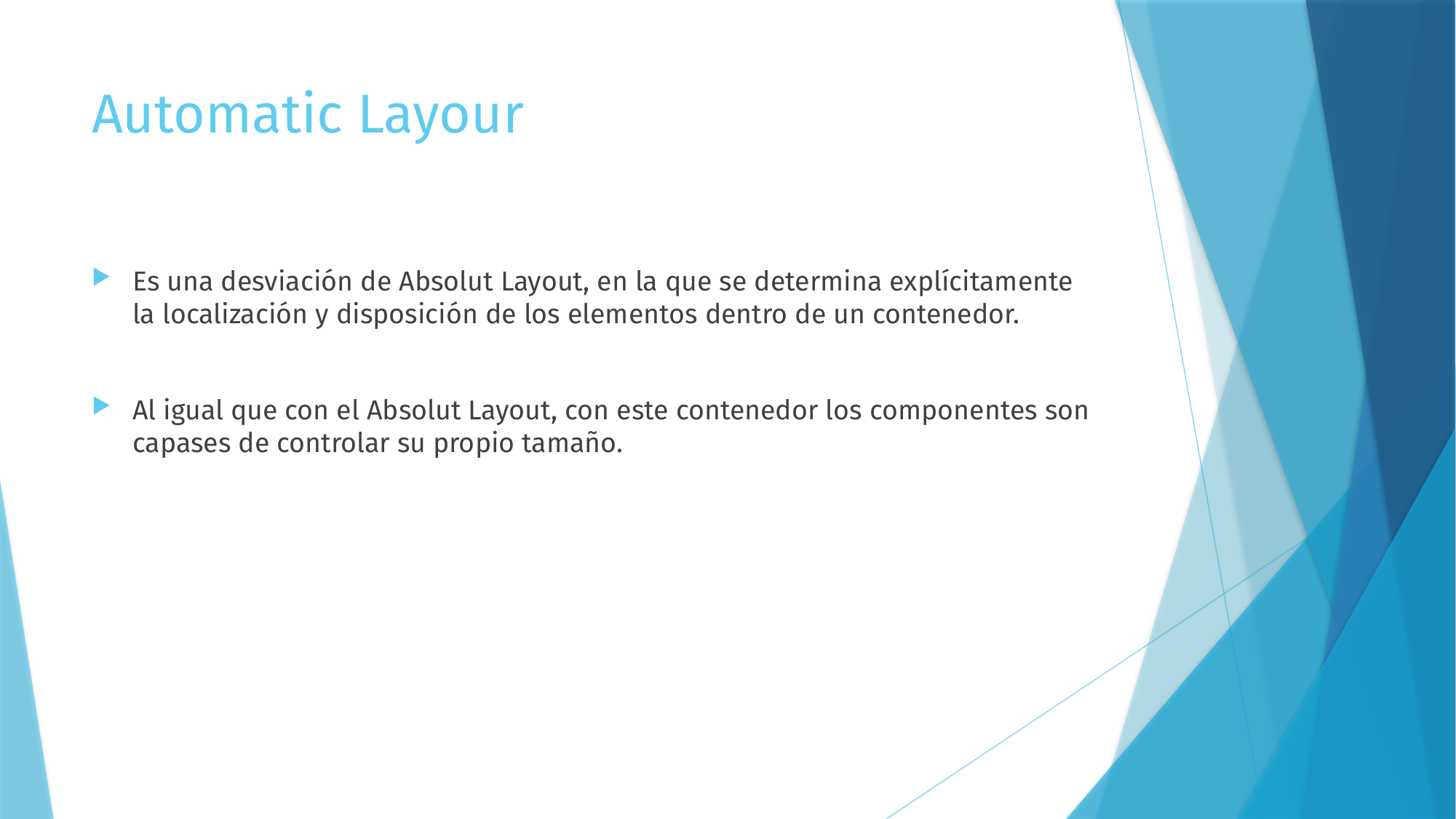

# Automatic Layour
Es una desviación de Absolut Layout, en la que se determina explícitamente la localización y disposición de los elementos dentro de un contenedor.

Al igual que con el Absolut Layout, con este contenedor los componentes son capases de controlar su propio tamaño.